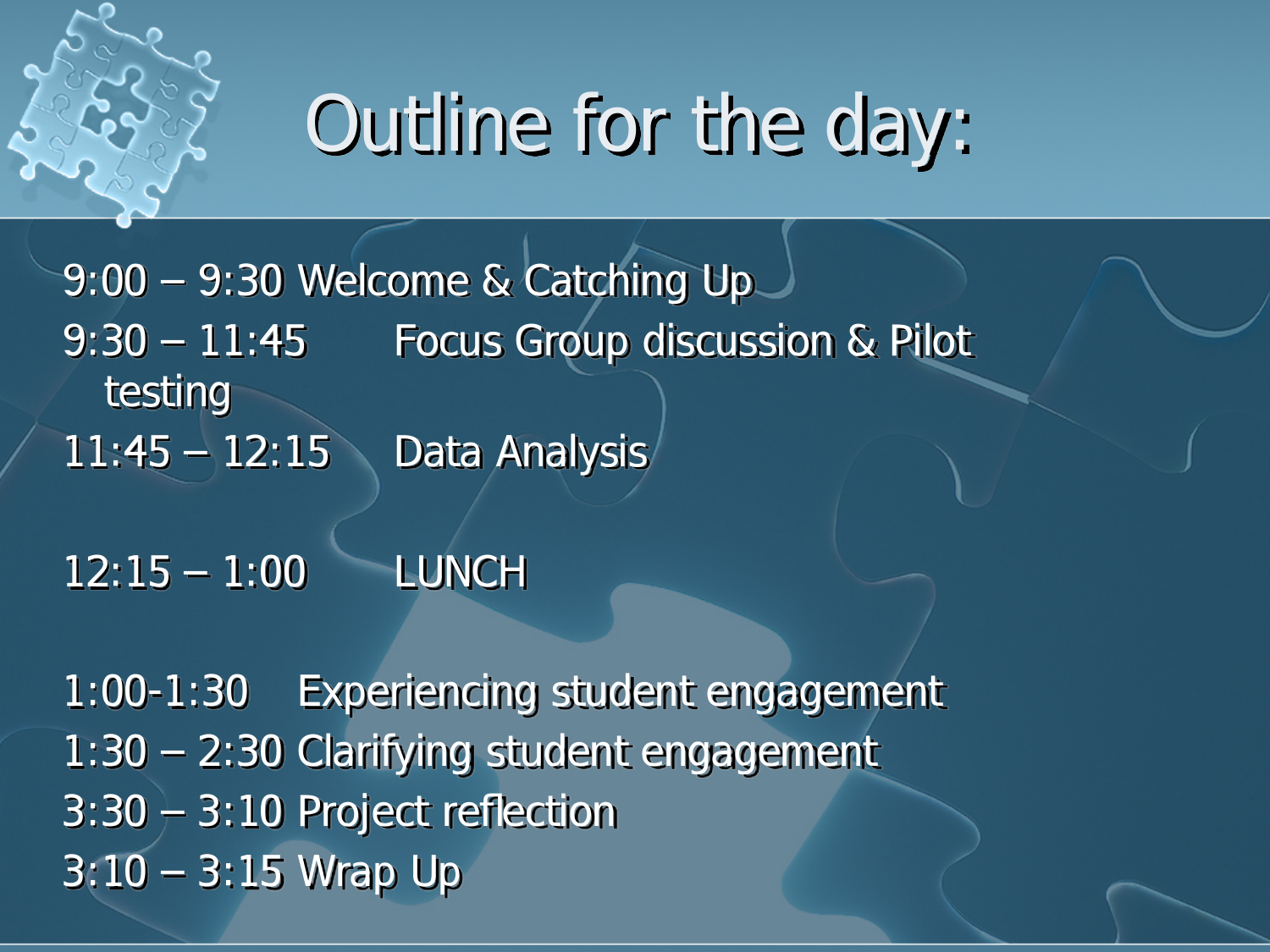

# Outline for the day:
9:00 – 9:30		Welcome & Catching Up
9:30 – 11:45	Focus Group discussion & Pilot 				testing
11:45 – 12:15 	Data Analysis

12:15 – 1:00	LUNCH

1:00-1:30 		Experiencing student engagement
1:30 – 2:30 	Clarifying student engagement
3:30 – 3:10 	Project reflection
3:10 – 3:15 	Wrap Up